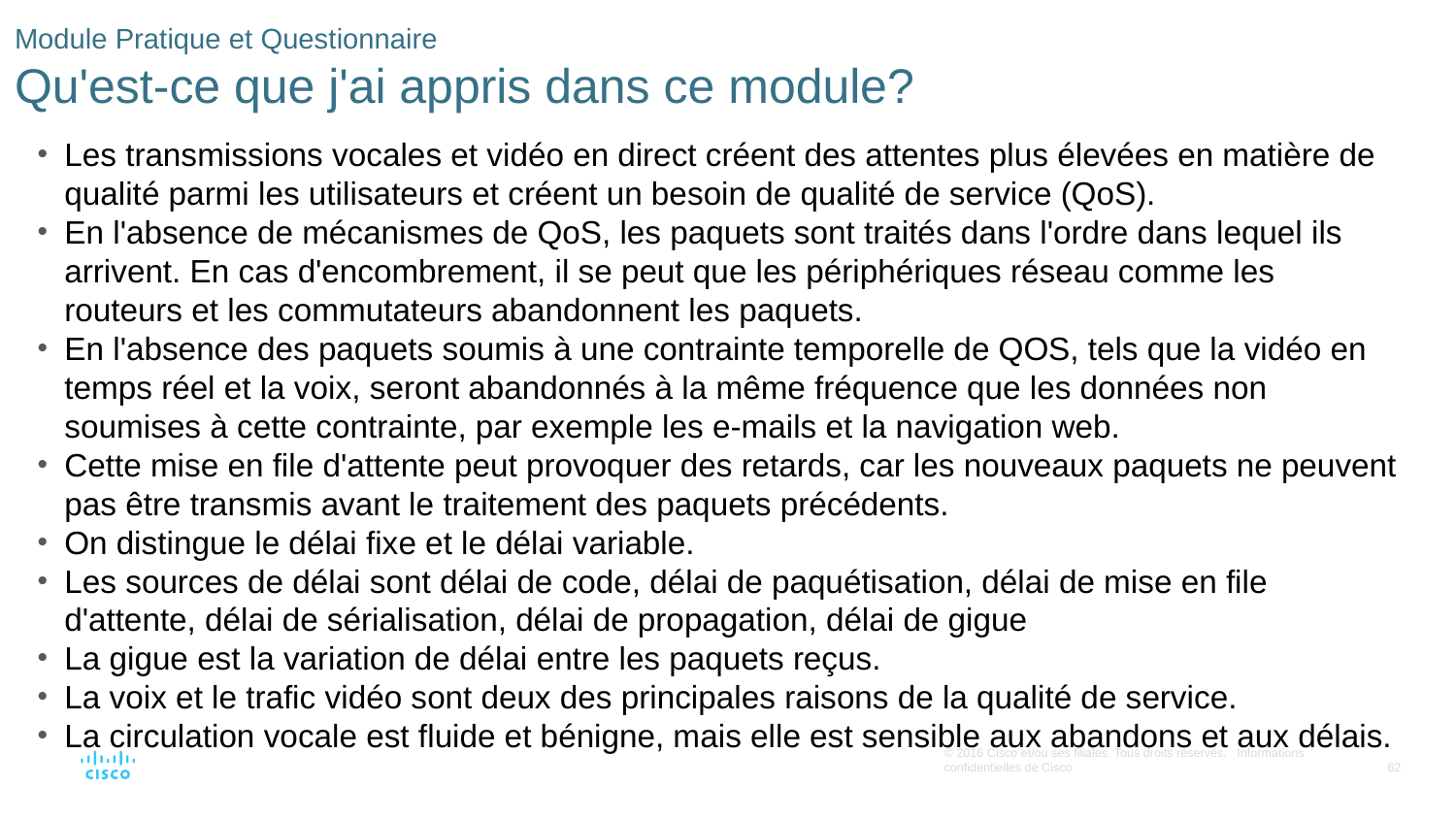

# Module Pratique et Questionnaire Qu'est-ce que j'ai appris dans ce module?
Les transmissions vocales et vidéo en direct créent des attentes plus élevées en matière de qualité parmi les utilisateurs et créent un besoin de qualité de service (QoS).
En l'absence de mécanismes de QoS, les paquets sont traités dans l'ordre dans lequel ils arrivent. En cas d'encombrement, il se peut que les périphériques réseau comme les routeurs et les commutateurs abandonnent les paquets.
En l'absence des paquets soumis à une contrainte temporelle de QOS, tels que la vidéo en temps réel et la voix, seront abandonnés à la même fréquence que les données non soumises à cette contrainte, par exemple les e-mails et la navigation web.
Cette mise en file d'attente peut provoquer des retards, car les nouveaux paquets ne peuvent pas être transmis avant le traitement des paquets précédents.
On distingue le délai fixe et le délai variable.
Les sources de délai sont délai de code, délai de paquétisation, délai de mise en file d'attente, délai de sérialisation, délai de propagation, délai de gigue
La gigue est la variation de délai entre les paquets reçus.
La voix et le trafic vidéo sont deux des principales raisons de la qualité de service.
La circulation vocale est fluide et bénigne, mais elle est sensible aux abandons et aux délais.